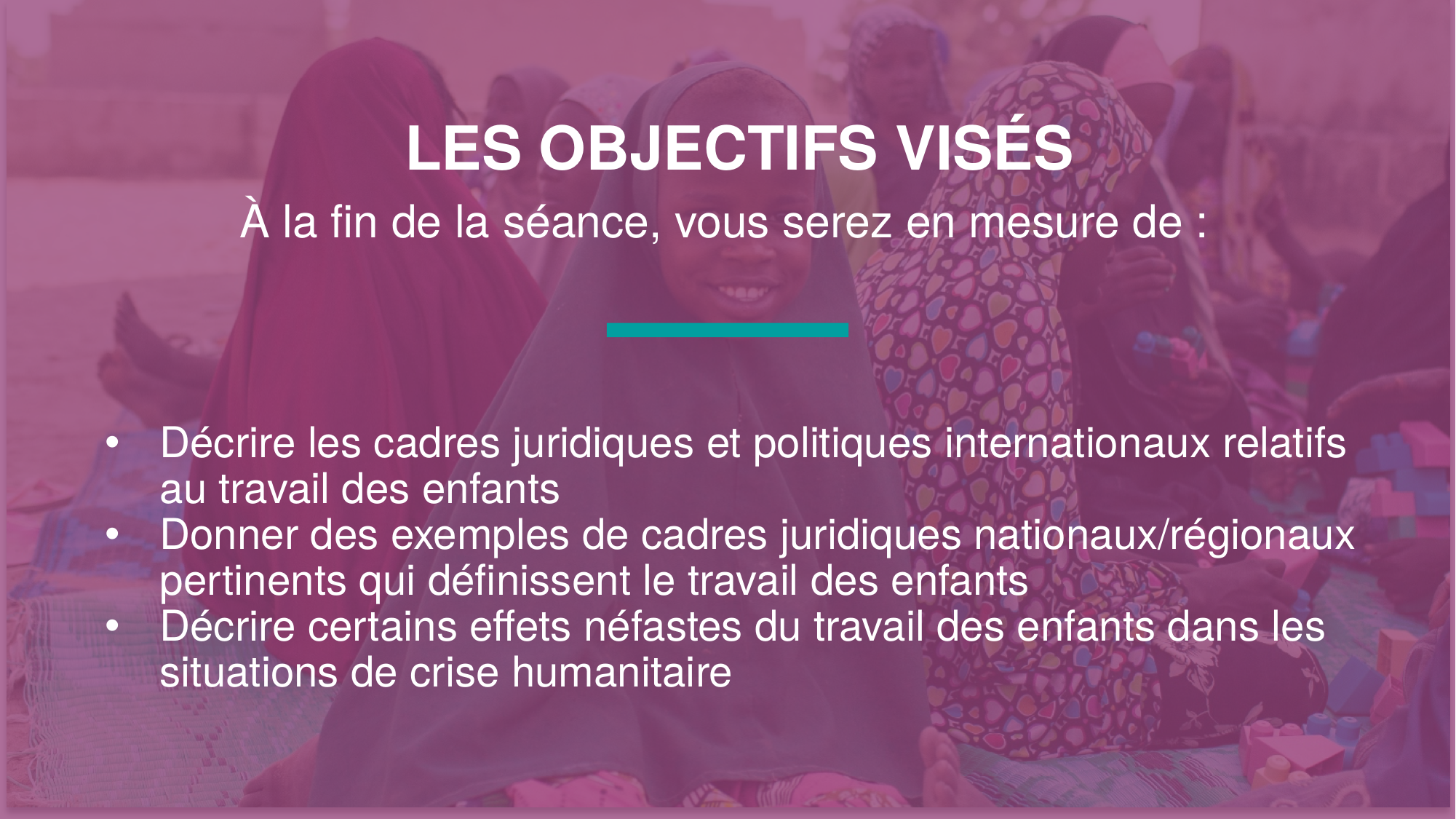

LES OBJECTIFS VISÉS
À la fin de la séance, vous serez en mesure de :

Décrire les cadres juridiques et politiques internationaux relatifs au travail des enfants
Donner des exemples de cadres juridiques nationaux/régionaux pertinents qui définissent le travail des enfants
Décrire certains effets néfastes du travail des enfants dans les situations de crise humanitaire